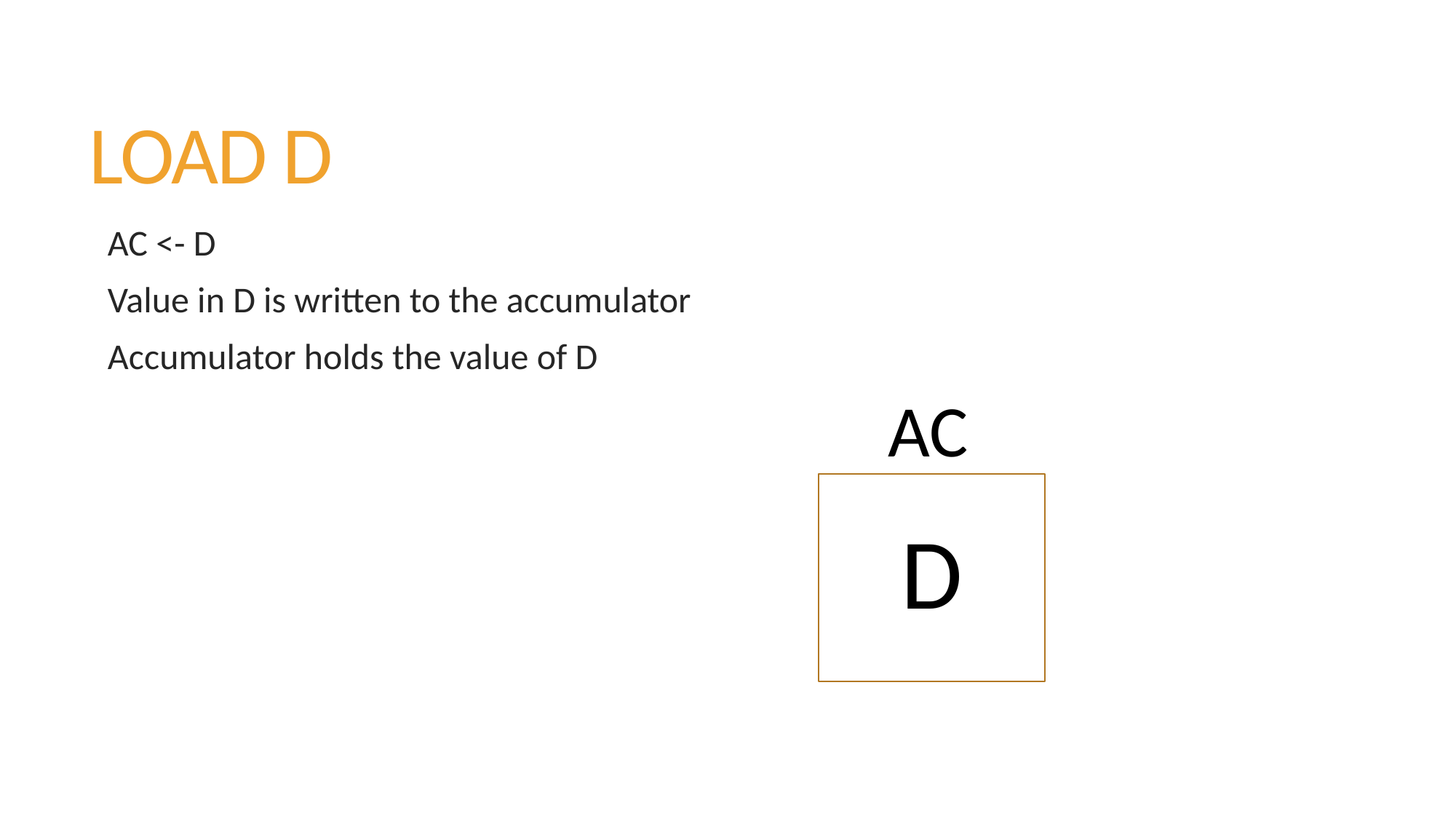

# LOAD D
AC <- D
Value in D is written to the accumulator
Accumulator holds the value of D
AC

D